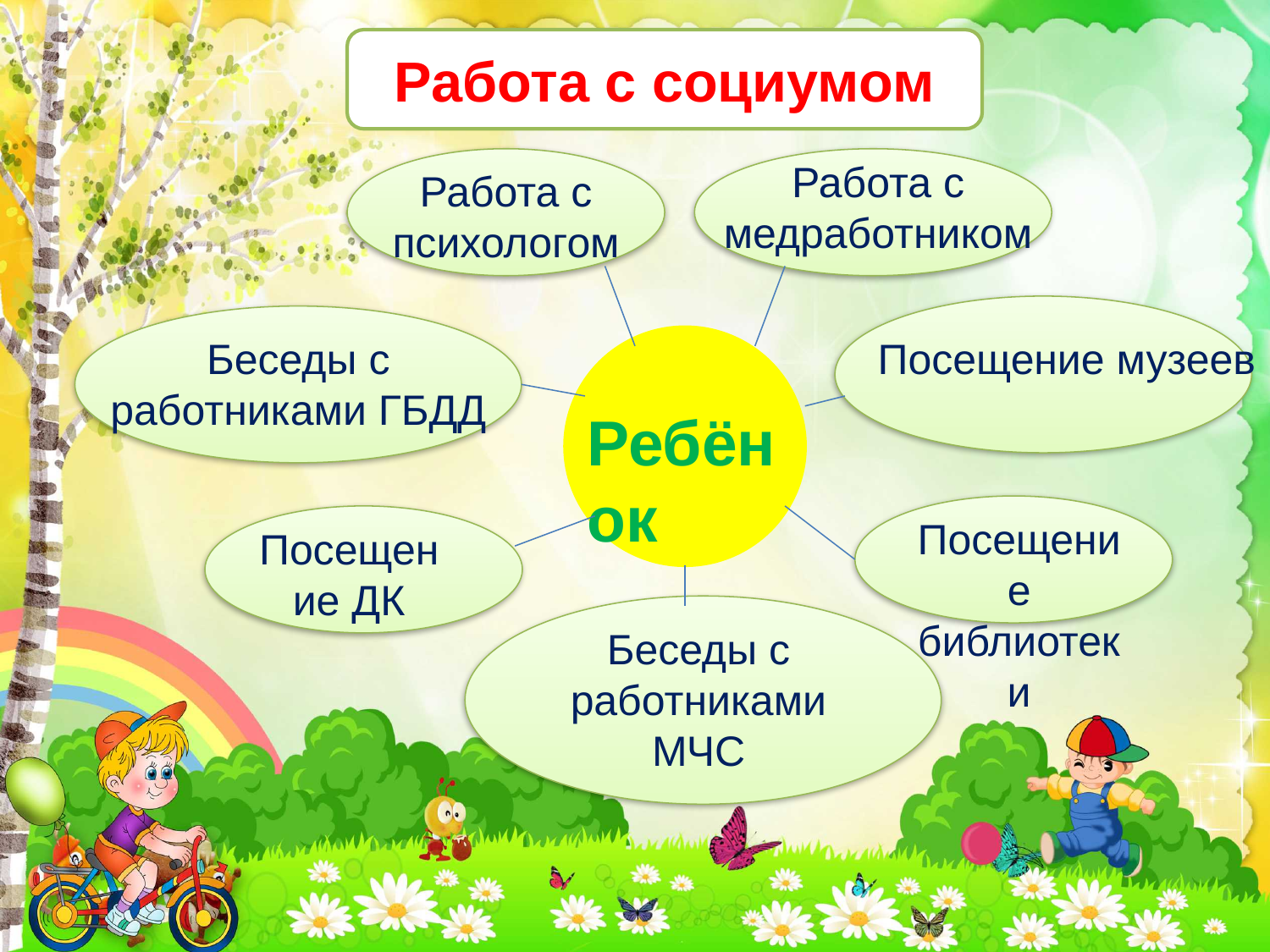

Работа с социумом

Работа с медработником

Работа с психологом

Беседы с работниками ГБДД
Посещение музеев

Ребёнок

Посещение библиотеки
Посещение ДК

Беседы с работниками МЧС